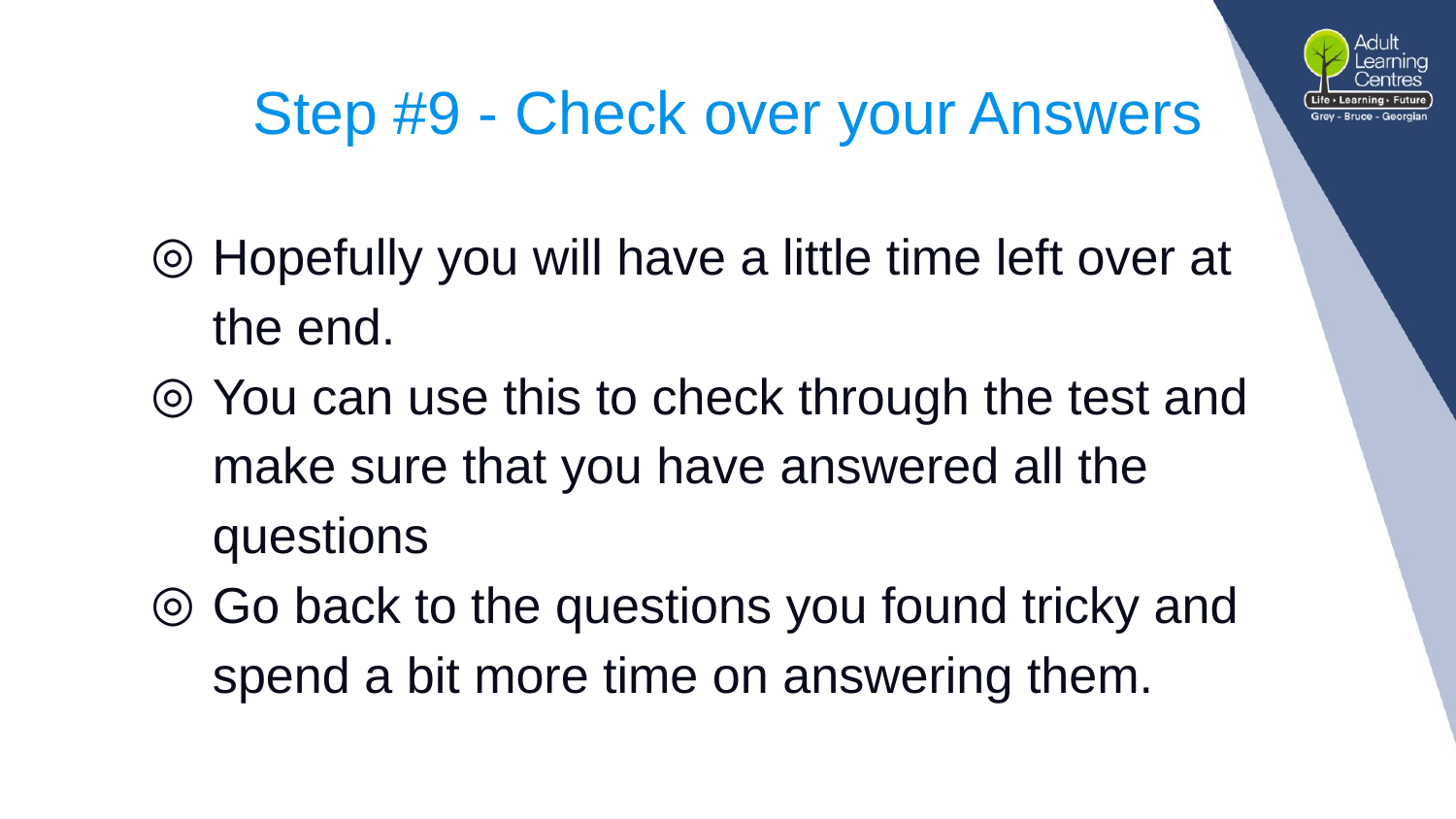

# Step #9 - Check over your Answers
Hopefully you will have a little time left over at the end.
You can use this to check through the test and make sure that you have answered all the questions
Go back to the questions you found tricky and spend a bit more time on answering them.